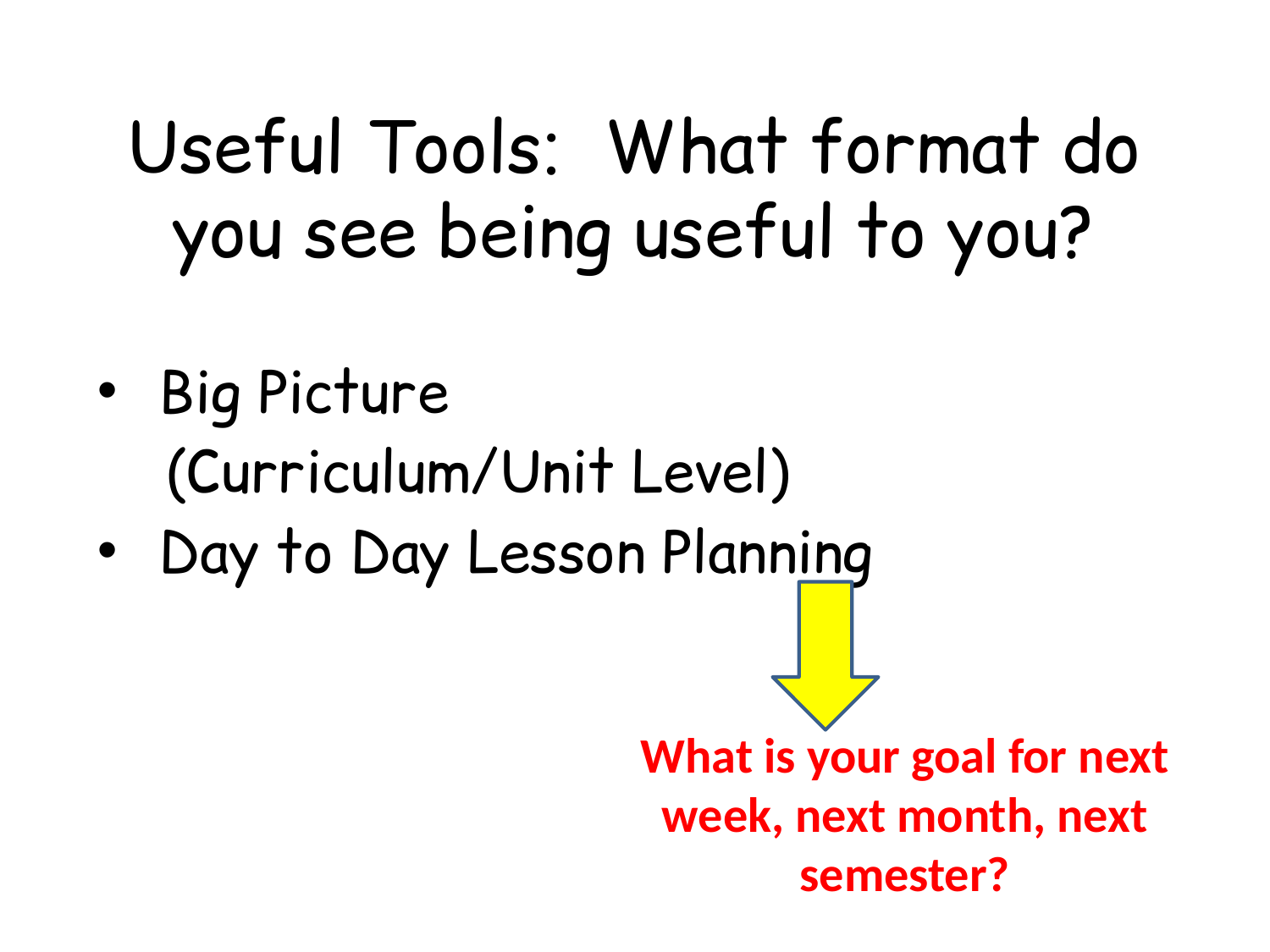

# Useful Tools:  What format do you see being useful to you?
Big Picture
    (Curriculum/Unit Level)
Day to Day Lesson Planning

What is your goal for next week, next month, next semester?